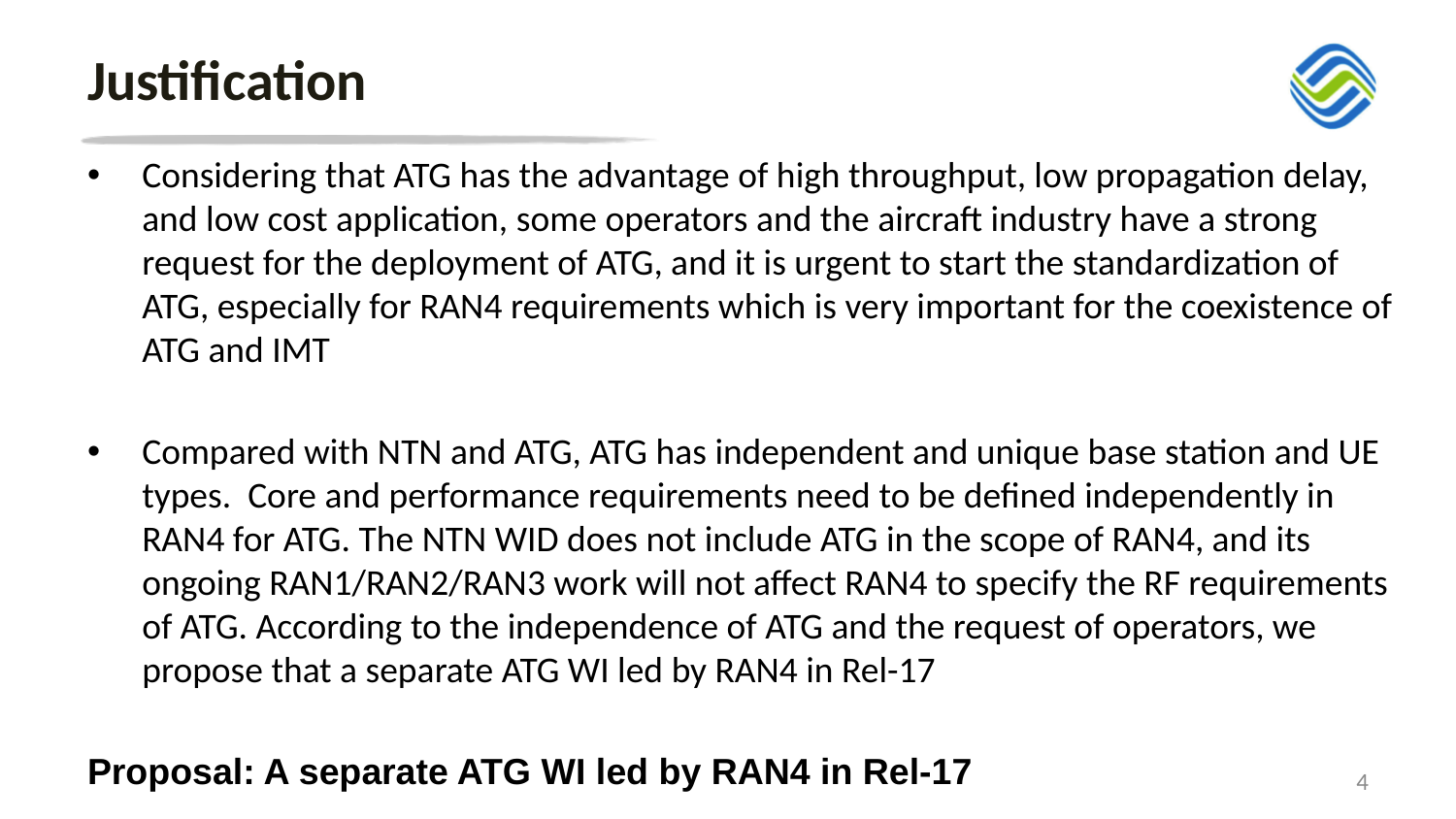

# Justification

Considering that ATG has the advantage of high throughput, low propagation delay, and low cost application, some operators and the aircraft industry have a strong request for the deployment of ATG, and it is urgent to start the standardization of ATG, especially for RAN4 requirements which is very important for the coexistence of ATG and IMT

Compared with NTN and ATG, ATG has independent and unique base station and UE types.  Core and performance requirements need to be defined independently in RAN4 for ATG. The NTN WID does not include ATG in the scope of RAN4, and its ongoing RAN1/RAN2/RAN3 work will not affect RAN4 to specify the RF requirements of ATG. According to the independence of ATG and the request of operators, we propose that a separate ATG WI led by RAN4 in Rel-17

Proposal: A separate ATG WI led by RAN4 in Rel-17

4